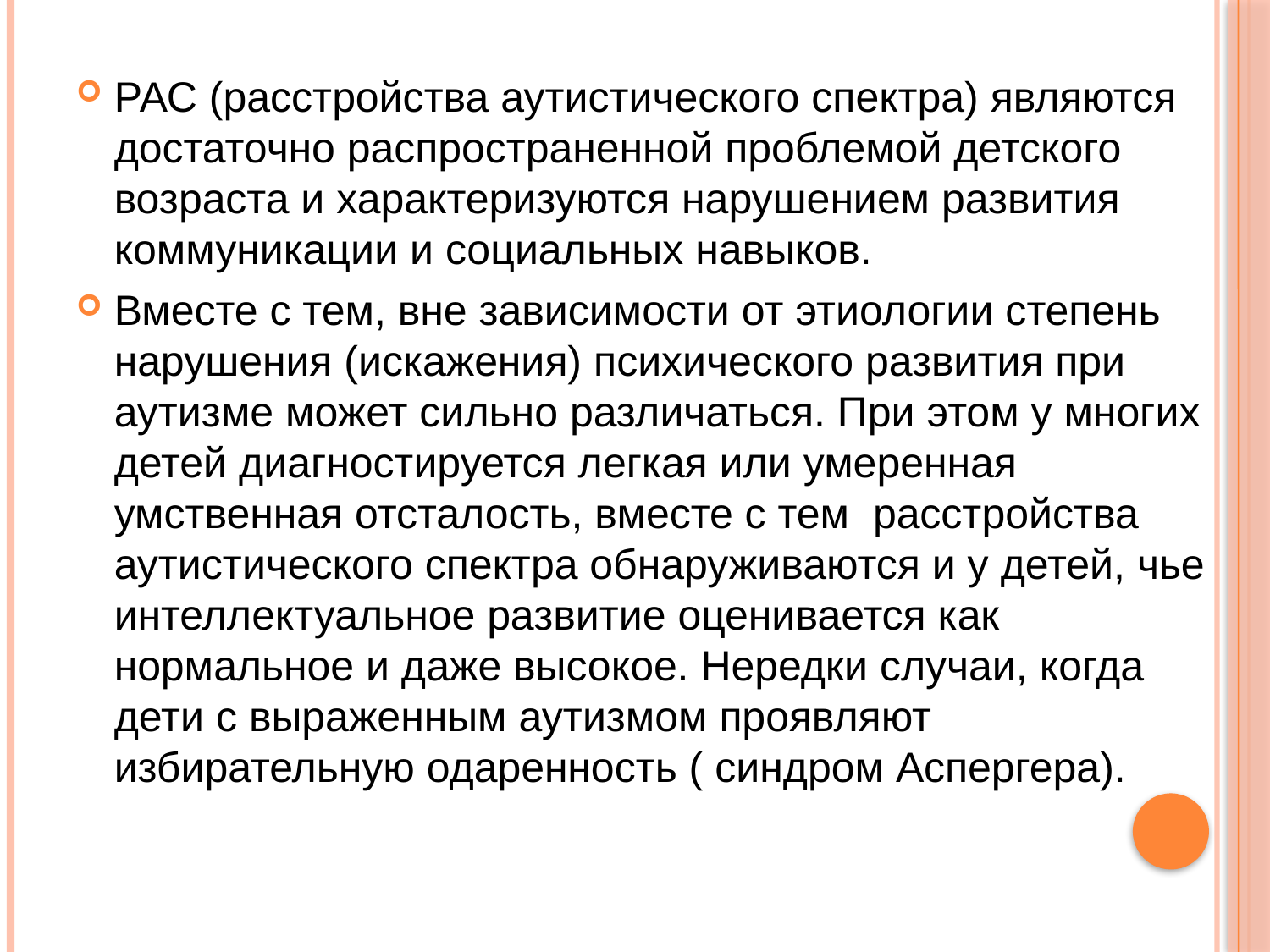

РАС (расстройства аутистического спектра) являются достаточно распространенной проблемой детского возраста и характеризуются нарушением развития коммуникации и социальных навыков.
Вместе с тем, вне зависимости от этиологии степень нарушения (искажения) психического развития при аутизме может сильно различаться. При этом у многих детей диагностируется легкая или умеренная умственная отсталость, вместе с тем  расстройства аутистического спектра обнаруживаются и у детей, чье интеллектуальное развитие оценивается как нормальное и даже высокое. Нередки случаи, когда дети с выраженным аутизмом проявляют избирательную одаренность ( синдром Аспергера).